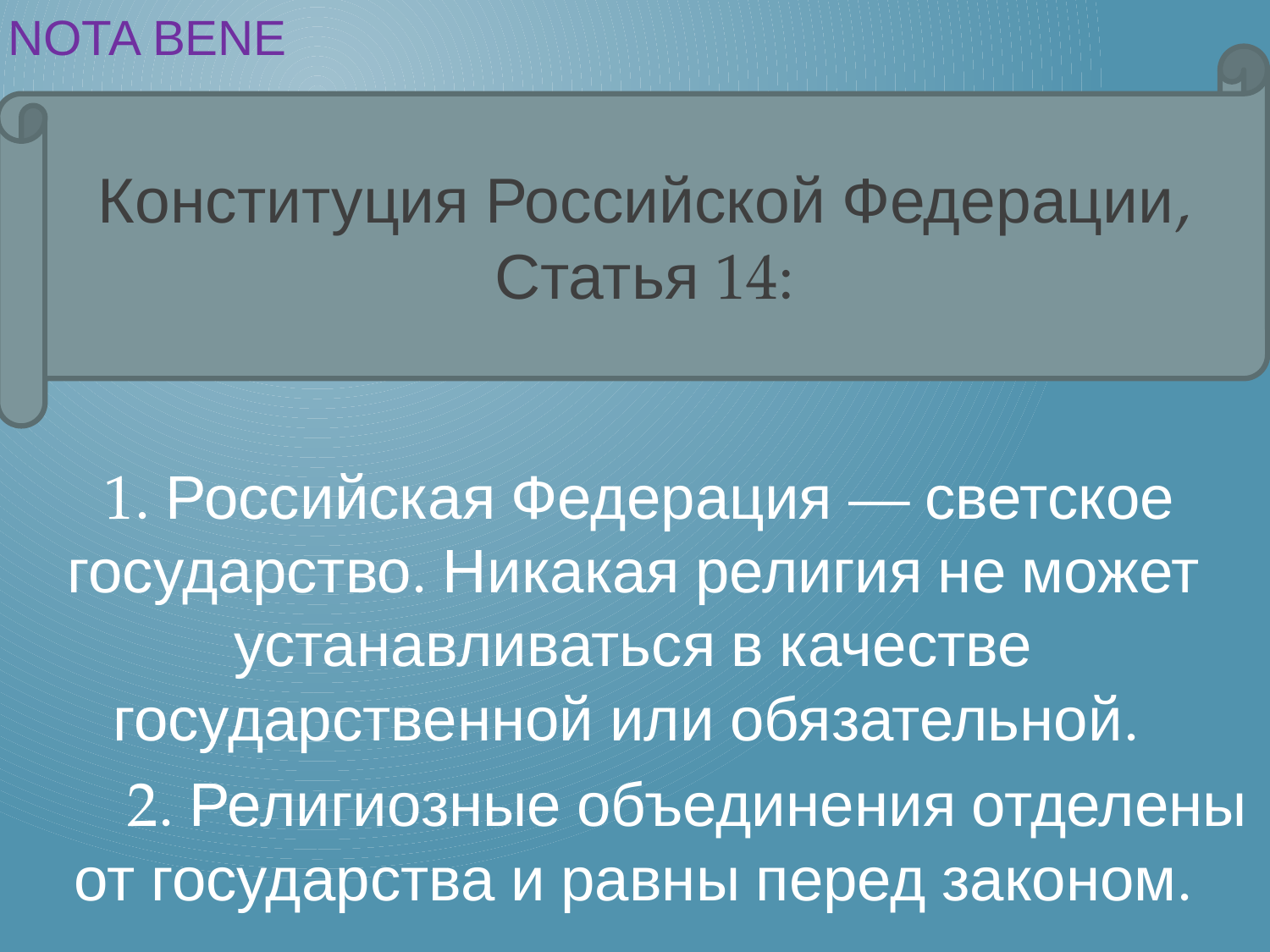

# NOTA BENE
Конституция Российской Федерации,
Статья 14:
 1. Российская Федерация — светское государство. Никакая религия не может устанавливаться в качестве государственной или обязательной.
       2. Религиозные объединения отделены от государства и равны перед законом.